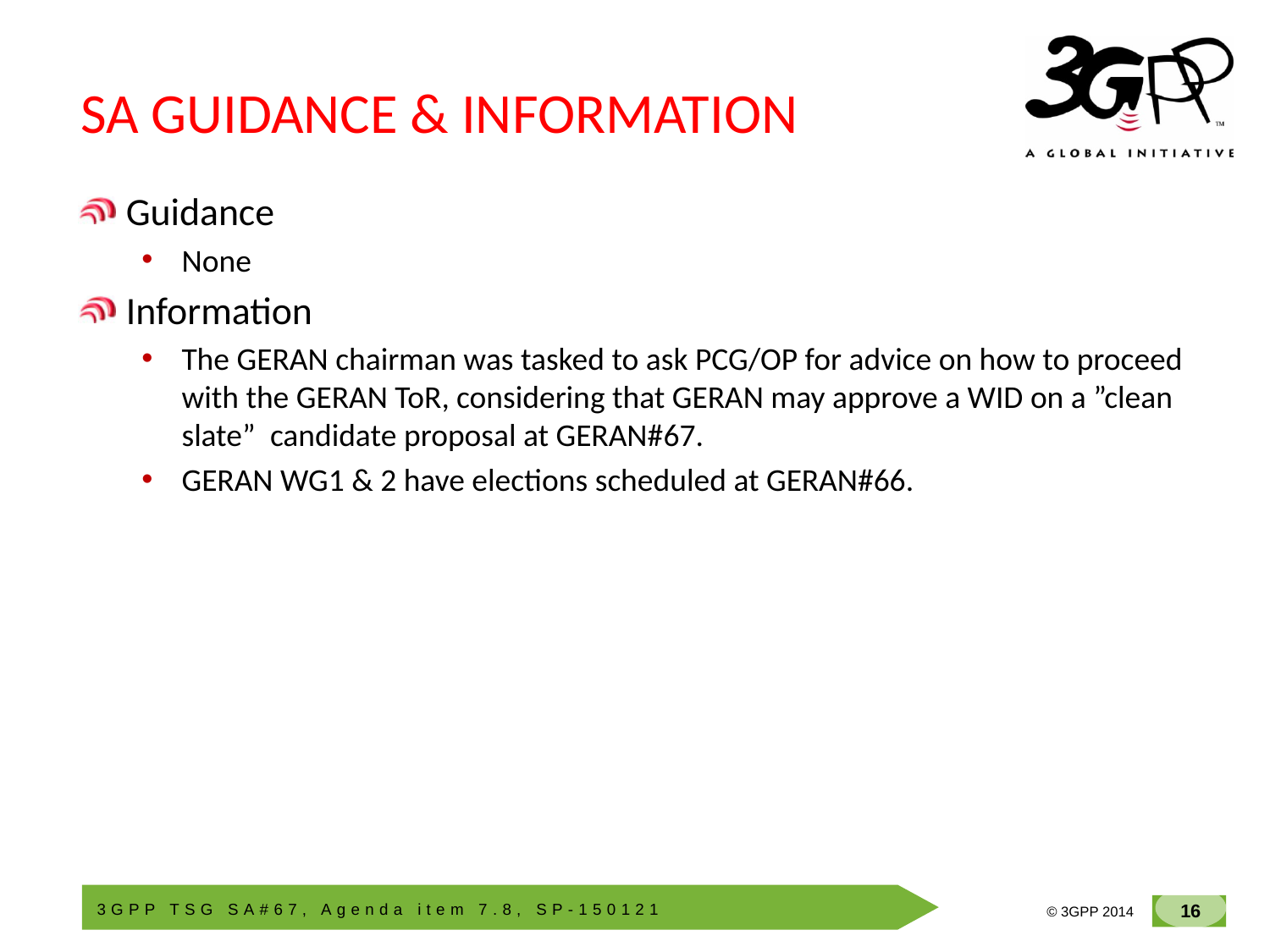

# SA GUIDANCE & INFORMATION
Guidance
None
Information
The GERAN chairman was tasked to ask PCG/OP for advice on how to proceed with the GERAN ToR, considering that GERAN may approve a WID on a ”clean slate”  candidate proposal at GERAN#67.
GERAN WG1 & 2 have elections scheduled at GERAN#66.